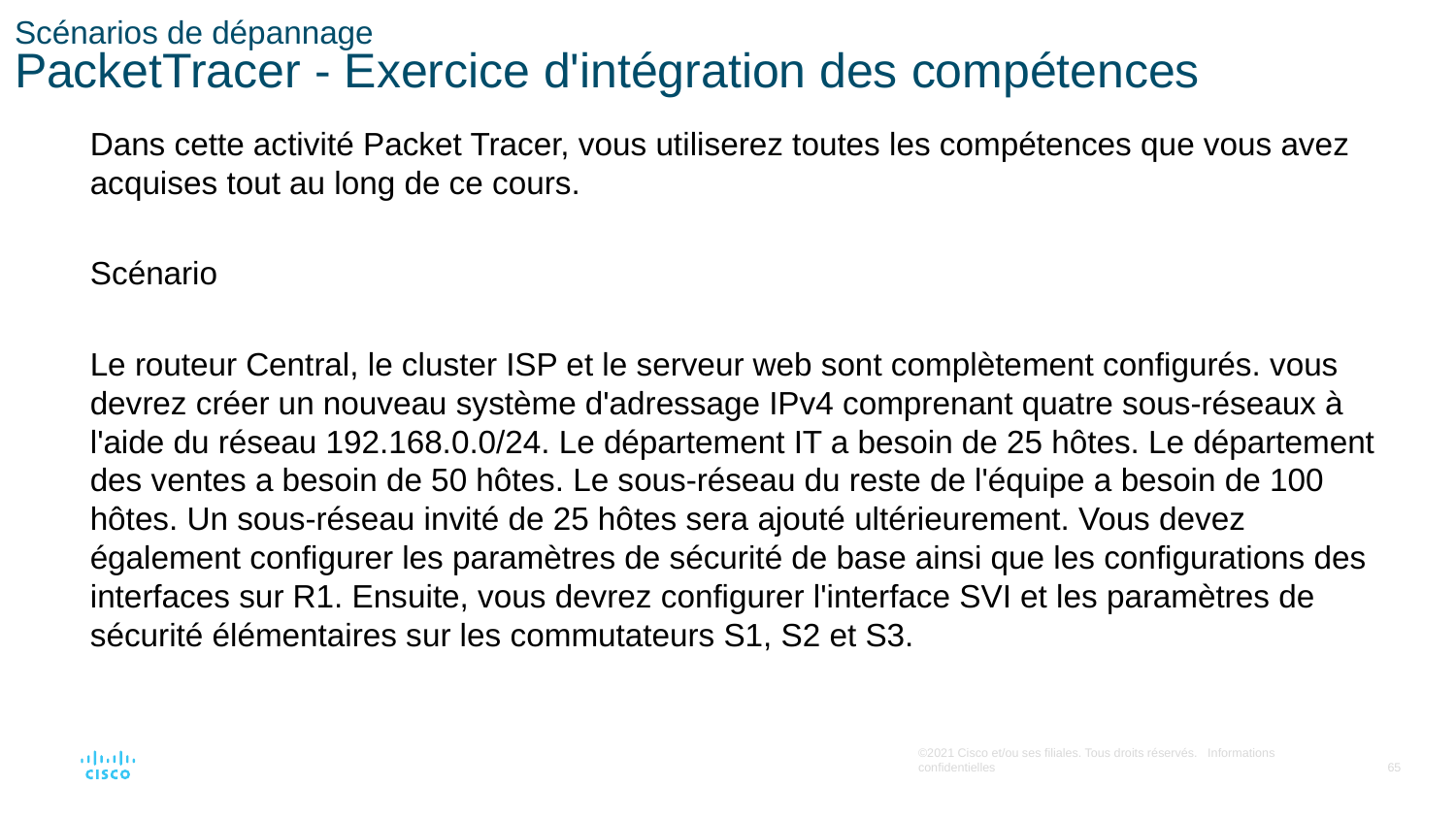

# Scénarios de dépannage PacketTracer - Exercice d'intégration des compétences
Dans cette activité Packet Tracer, vous utiliserez toutes les compétences que vous avez acquises tout au long de ce cours.

Scénario

Le routeur Central, le cluster ISP et le serveur web sont complètement configurés. vous devrez créer un nouveau système d'adressage IPv4 comprenant quatre sous-réseaux à l'aide du réseau 192.168.0.0/24. Le département IT a besoin de 25 hôtes. Le département des ventes a besoin de 50 hôtes. Le sous-réseau du reste de l'équipe a besoin de 100 hôtes. Un sous-réseau invité de 25 hôtes sera ajouté ultérieurement. Vous devez également configurer les paramètres de sécurité de base ainsi que les configurations des interfaces sur R1. Ensuite, vous devrez configurer l'interface SVI et les paramètres de sécurité élémentaires sur les commutateurs S1, S2 et S3.